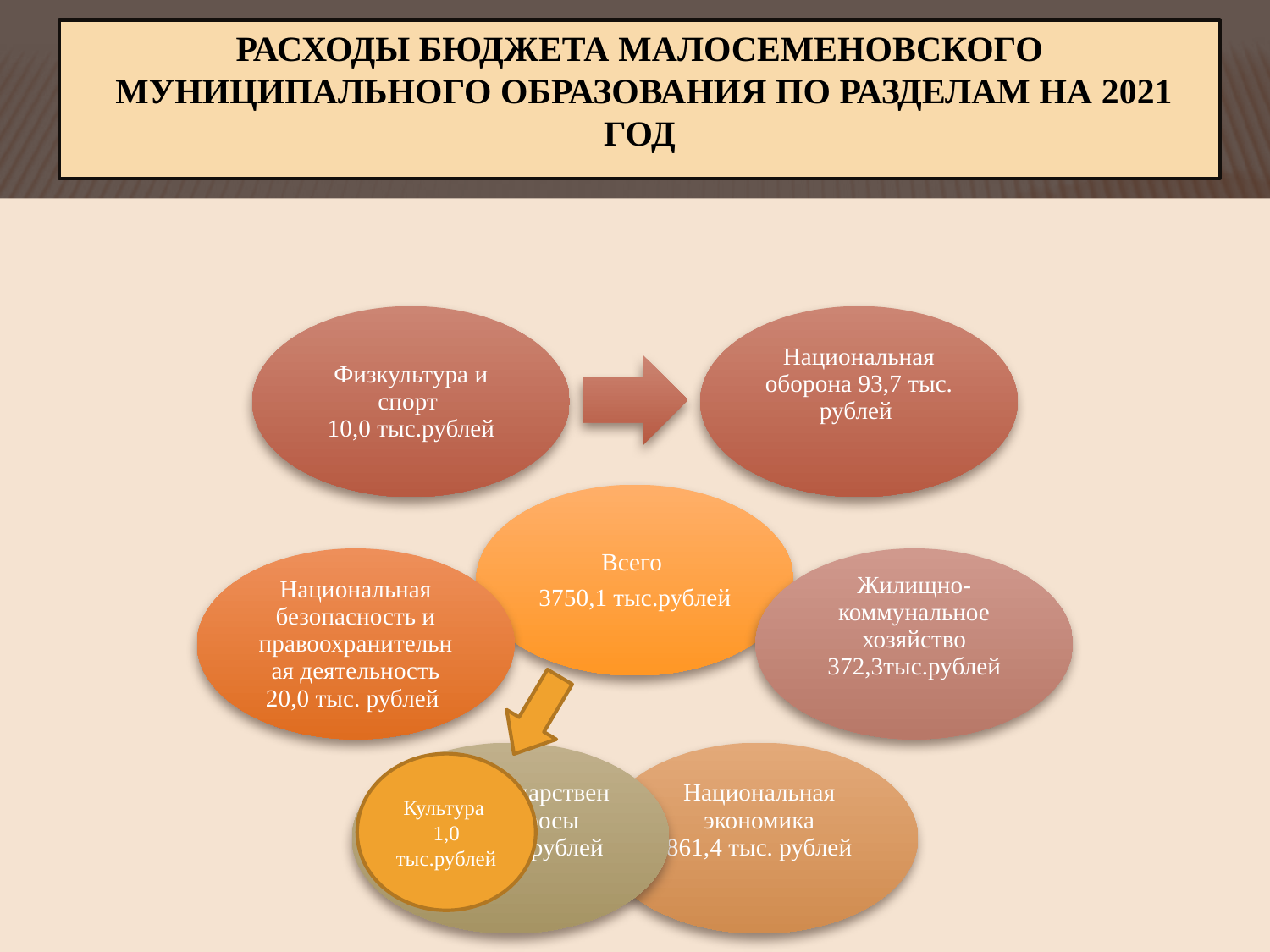

# Расходы бюджета МАЛОСЕМЕНОВСКОГО муниципального образования по разделам на 2021 год
Всего
3750,1 тыс.рублей
Национальная оборона 93,7 тыс. рублей
Жилищно-коммунальное хозяйство
372,3тыс.рублей
Национальная экономика
861,4 тыс. рублей
2391,7тыс. рублей
Национальная безопасность и правоохранительная деятельность
20,0 тыс. рублей
Физкультура и спорт
10,0 тыс.рублей

Культура
1,0 тыс.рублей